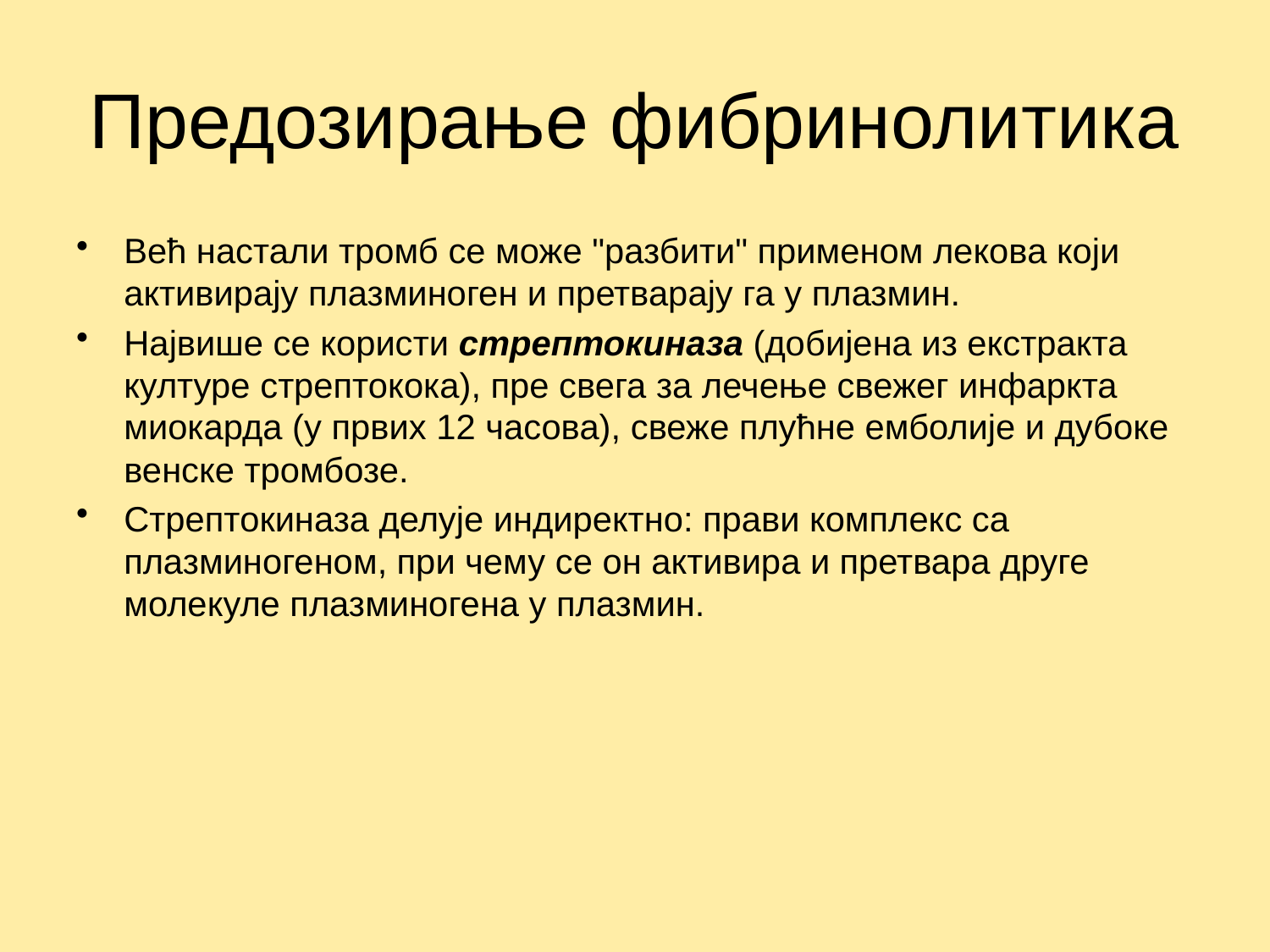

# Предозирање фибринолитика
Већ настали тромб се може "разбити" применом лекова који активирају плазминоген и претварају га у плазмин.
Највише се користи стрептокиназа (добијена из екстракта културе стрептокока), пре свега за лечење свежег инфаркта миокарда (у првих 12 часова), свеже плућне емболије и дубоке венске тромбозе.
Стрептокиназа делује индиректно: прави комплекс са плазминогеном, при чему се он активира и претвара друге молекуле плазминогена у плазмин.